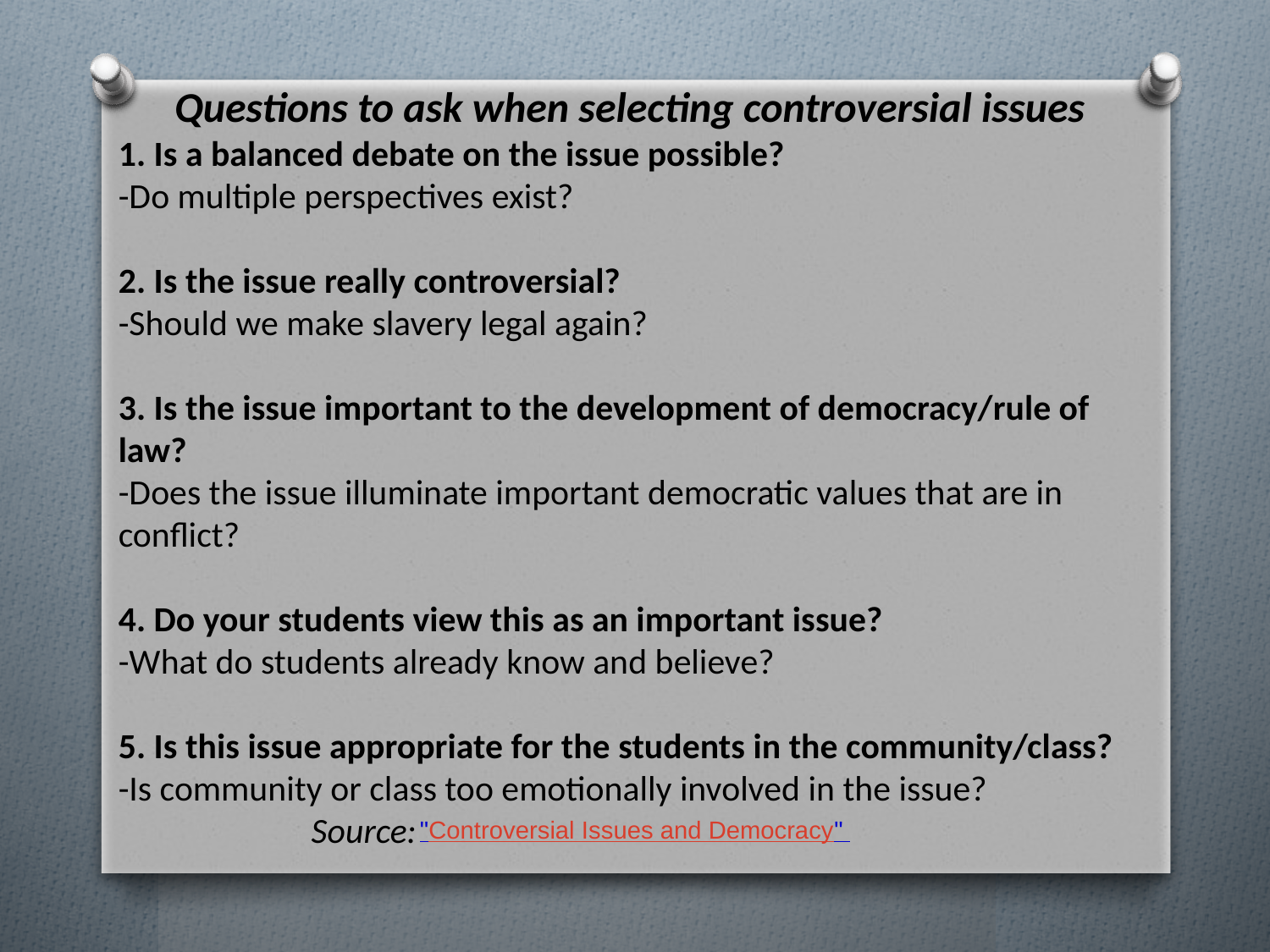

Questions to ask when selecting controversial issues
1. Is a balanced debate on the issue possible?
-Do multiple perspectives exist?

2. Is the issue really controversial?
-Should we make slavery legal again?

3. Is the issue important to the development of democracy/rule of law?
-Does the issue illuminate important democratic values that are in conflict?

4. Do your students view this as an important issue?
-What do students already know and believe?

5. Is this issue appropriate for the students in the community/class?
-Is community or class too emotionally involved in the issue?
                        Source:

"Controversial Issues and Democracy"